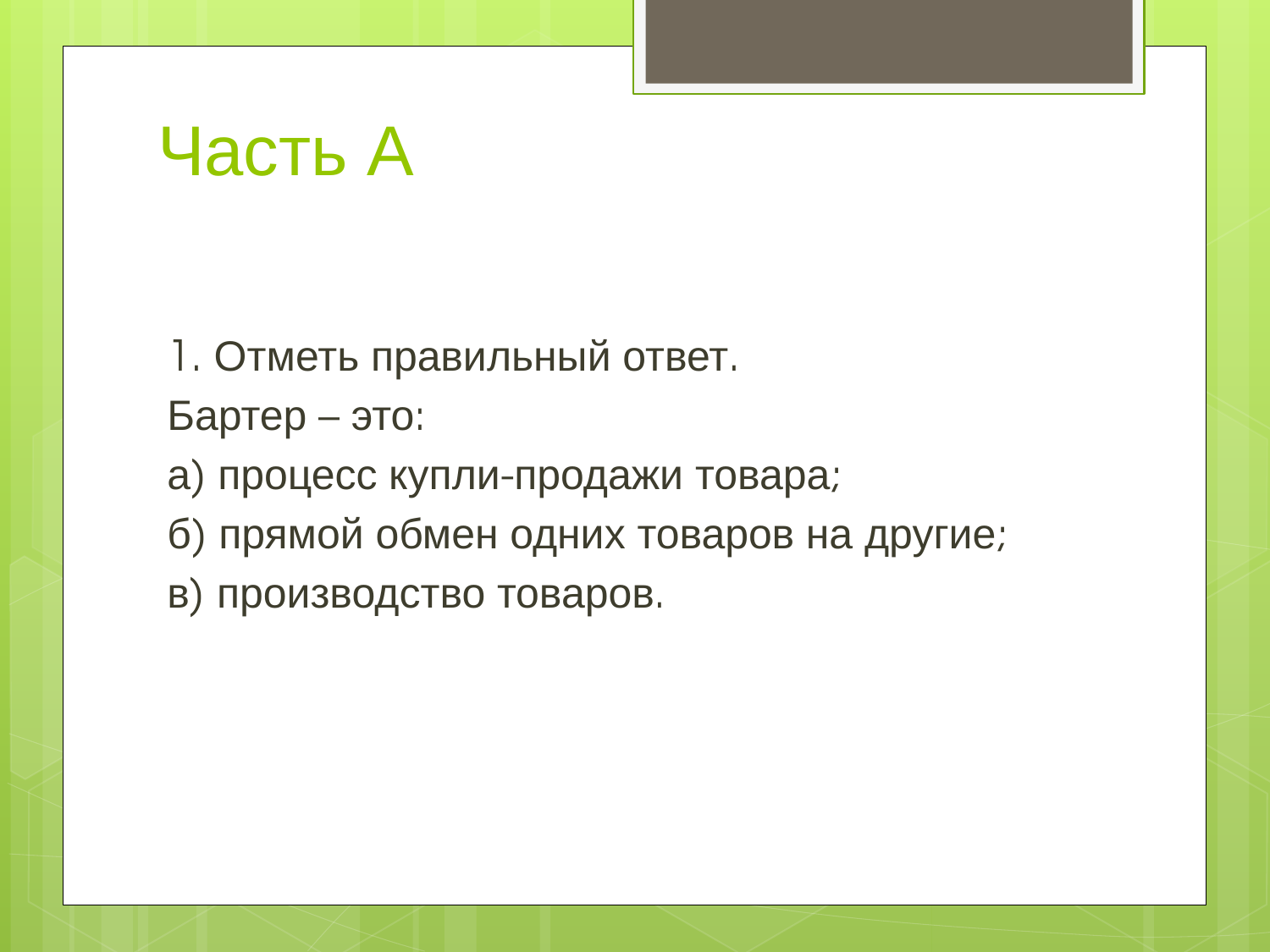

# Часть А
1. Отметь правильный ответ.
Бартер – это:
а) процесс купли-продажи товара;
б) прямой обмен одних товаров на другие;
в) производство товаров.